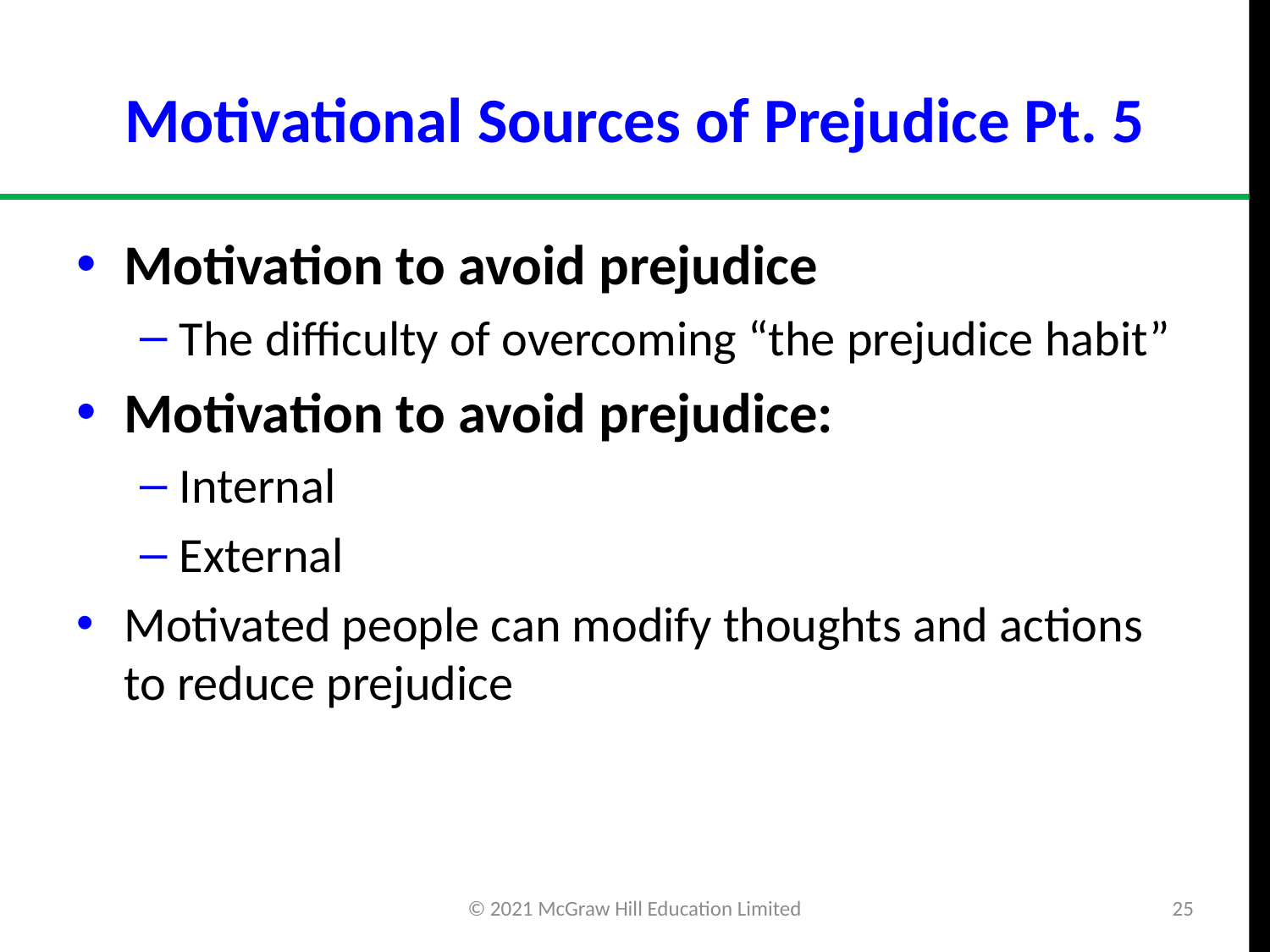

# Motivational Sources of Prejudice Pt. 5
Motivation to avoid prejudice
The difficulty of overcoming “the prejudice habit”
Motivation to avoid prejudice:
Internal
External
Motivated people can modify thoughts and actions to reduce prejudice

© 2021 McGraw Hill Education Limited
25